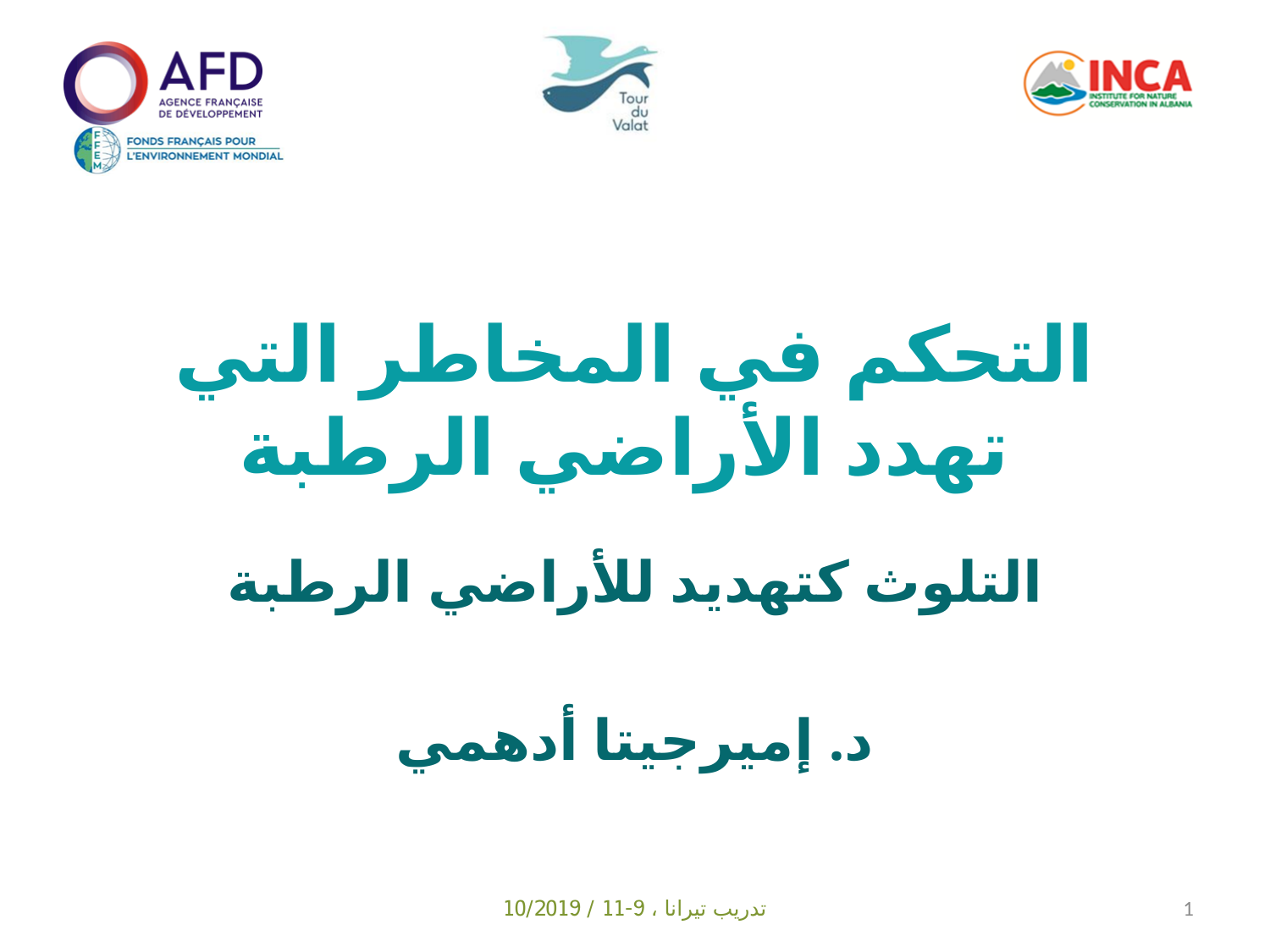

# التحكم في المخاطر التي تهدد الأراضي الرطبة
التلوث كتهديد للأراضي الرطبة

د. إميرجيتا أدهمي
تدريب تيرانا ، 9-11 / 10/2019
1